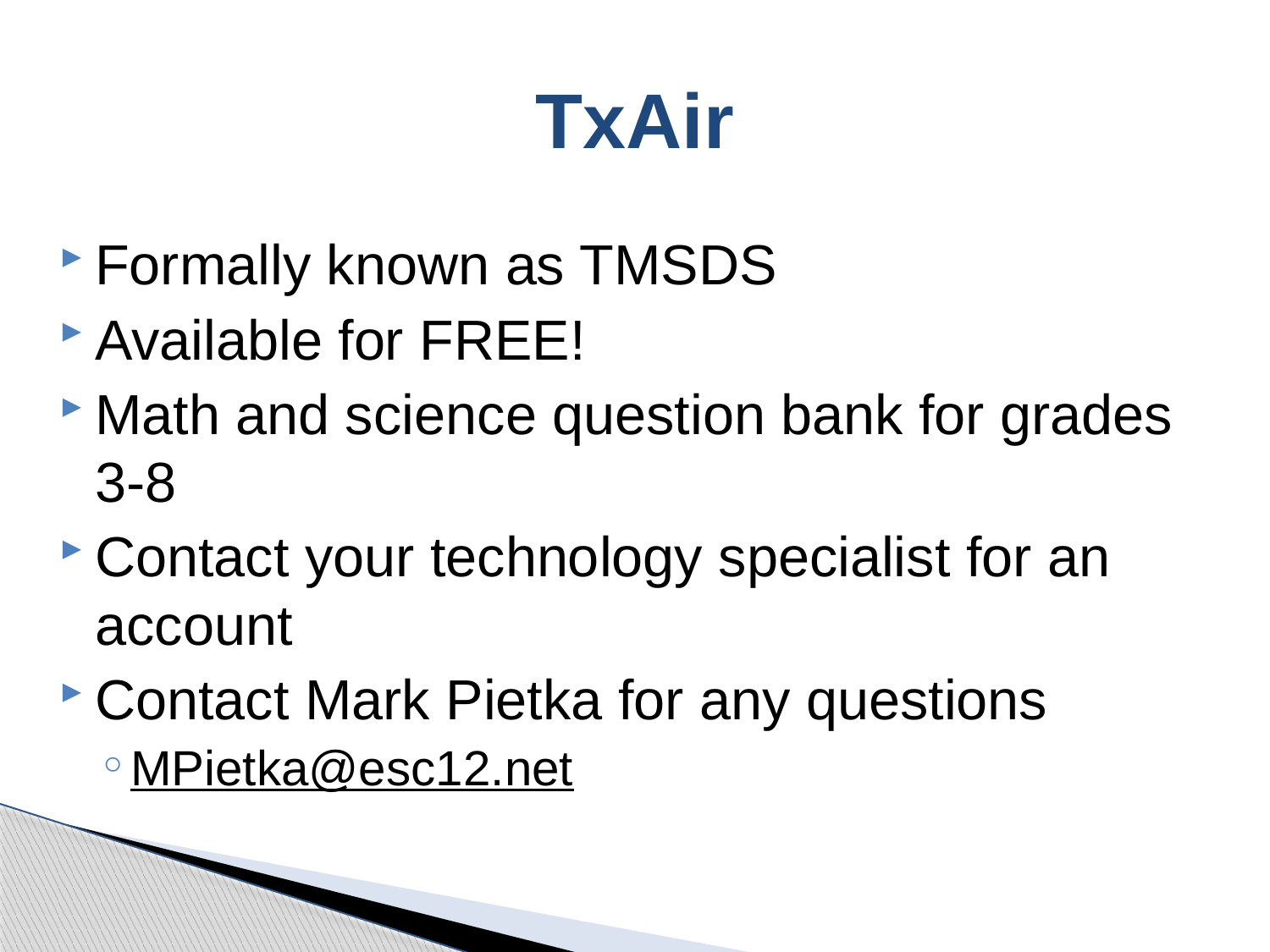

# TxAir
Formally known as TMSDS
Available for FREE!
Math and science question bank for grades 3-8
Contact your technology specialist for an account
Contact Mark Pietka for any questions
MPietka@esc12.net